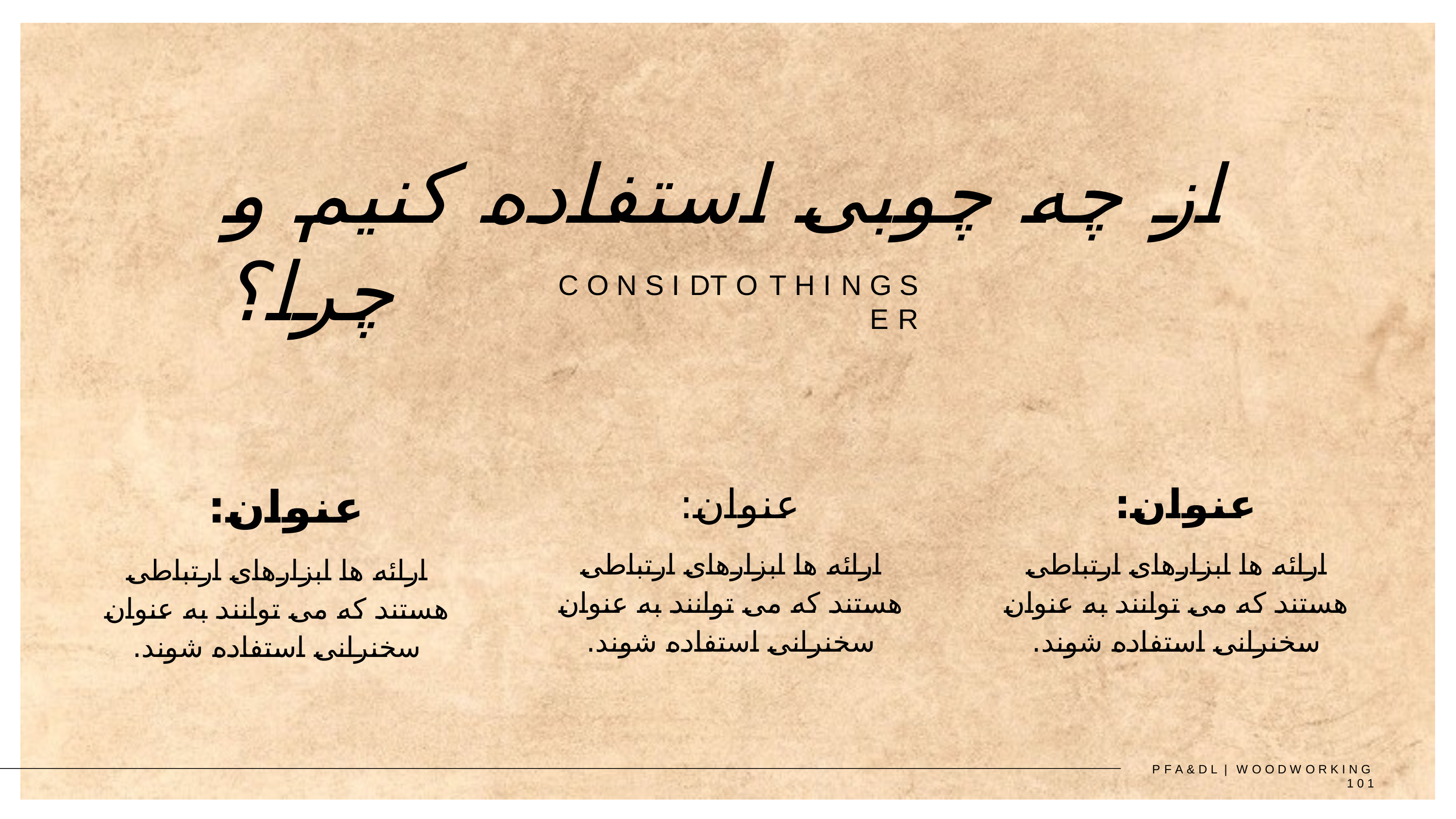

# از چه چوبی استفاده کنیم و چرا؟
T H I N G S	T O	C O N S I D E R
عنوان:
ارائه ها ابزارهای ارتباطی هستند که می توانند به عنوان سخنرانی استفاده شوند.
عنوان:
ارائه ها ابزارهای ارتباطی هستند که می توانند به عنوان سخنرانی استفاده شوند.
عنوان:
ارائه ها ابزارهای ارتباطی هستند که می توانند به عنوان سخنرانی استفاده شوند.
P F A & D L  |  W O O D W O R K I N G  1 0 1